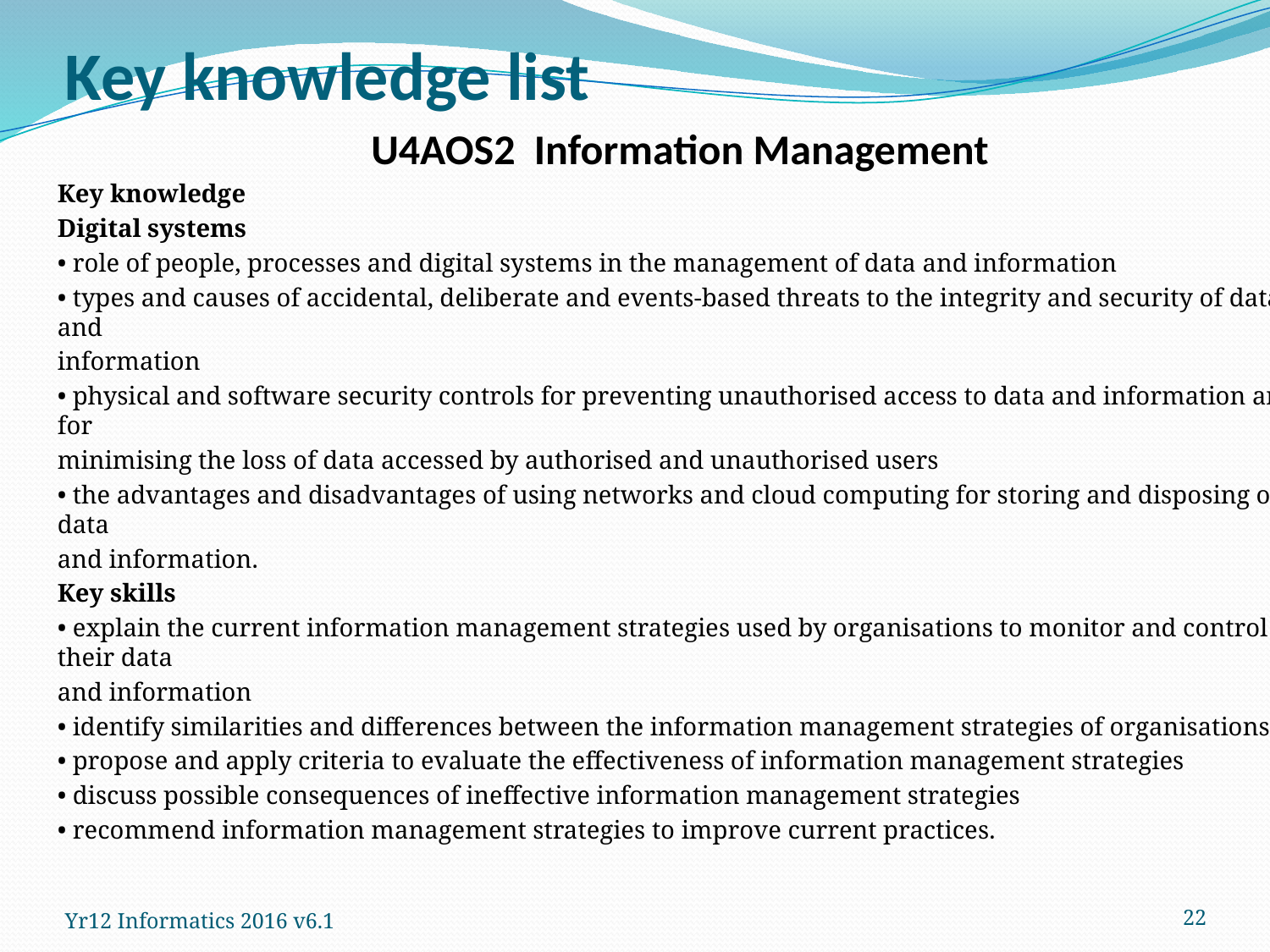

# Key knowledge list
U4AOS2  Information Management
Key knowledge
Digital systems
• role of people, processes and digital systems in the management of data and information
• types and causes of accidental, deliberate and events-based threats to the integrity and security of data and
information
• physical and software security controls for preventing unauthorised access to data and information and for
minimising the loss of data accessed by authorised and unauthorised users
• the advantages and disadvantages of using networks and cloud computing for storing and disposing of data
and information.
Key skills
• explain the current information management strategies used by organisations to monitor and control their data
and information
• identify similarities and differences between the information management strategies of organisations
• propose and apply criteria to evaluate the effectiveness of information management strategies
• discuss possible consequences of ineffective information management strategies
• recommend information management strategies to improve current practices.
22
Yr12 Informatics 2016 v6.1